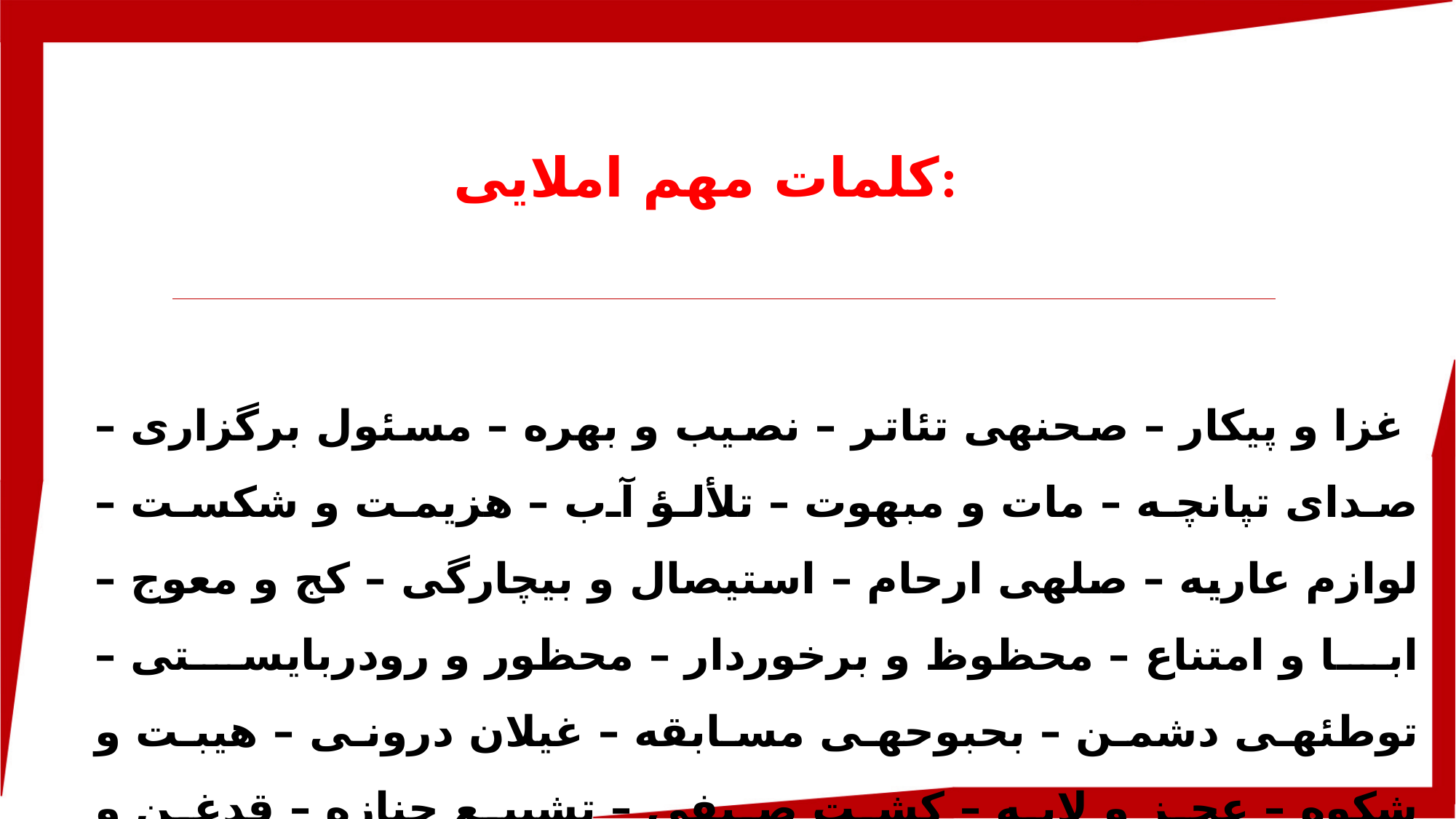

کلمات مهم املایی:
 غزا و پیکار – صحنه­ی تئاتر – نصیب و بهره – مسئول برگزاری – صدای تپانچه – مات و مبهوت – تلألؤ آب – هزیمت و شکست – لوازم عاریه – صله­ی ارحام – استیصال و بیچارگی – کج و معوج – ابا و امتناع – محظوظ و برخوردار – محظور و رودربایستی – توطئه­ی دشمن – بحبوحه­ی مسابقه – غیلان درونی – هیبت و شکوه – عجز و لابه – کشت صیفی – تشییع جنازه – قدغن و ممنوع – شعشعه­ و روشنی – وصل و لقا – مذلّت و خواری